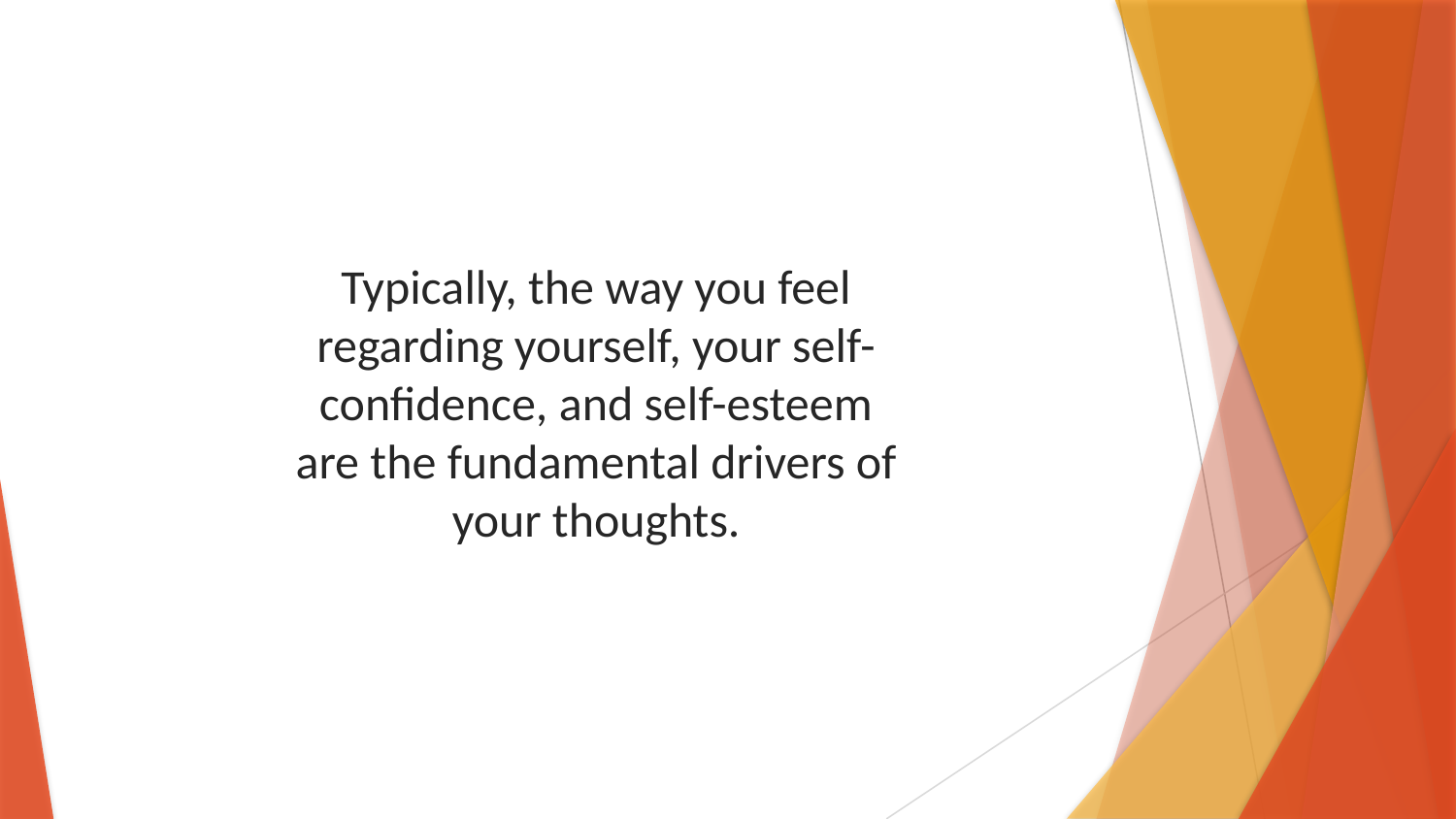

Typically, the way you feel regarding yourself, your self-confidence, and self-esteem are the fundamental drivers of your thoughts.